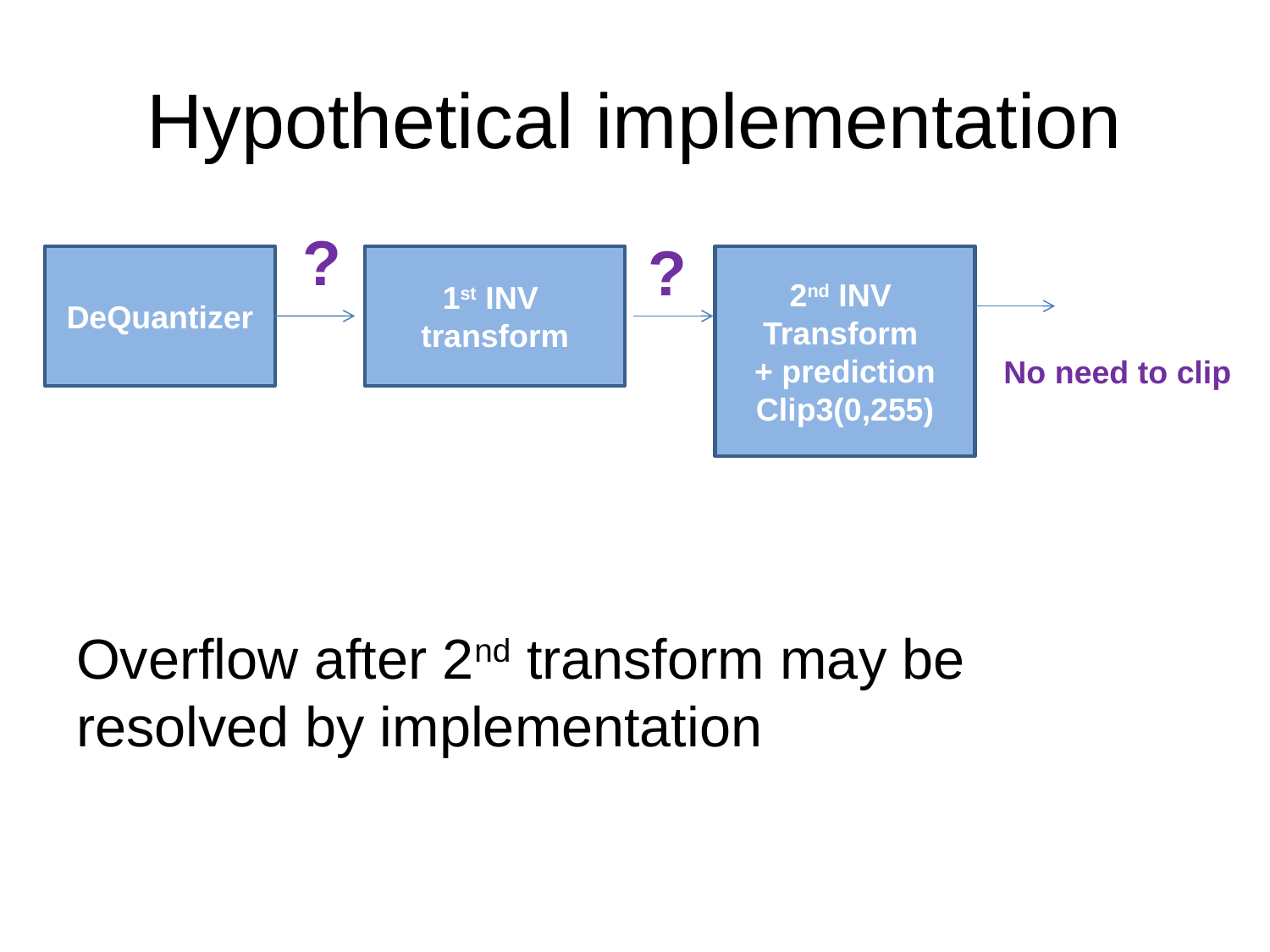

# Hypothetical implementation
?
?
DeQuantizer
1st INV
transform
2nd INV
Transform
+ prediction
Clip3(0,255)
No need to clip

Overflow after 2nd transform may be resolved by implementation